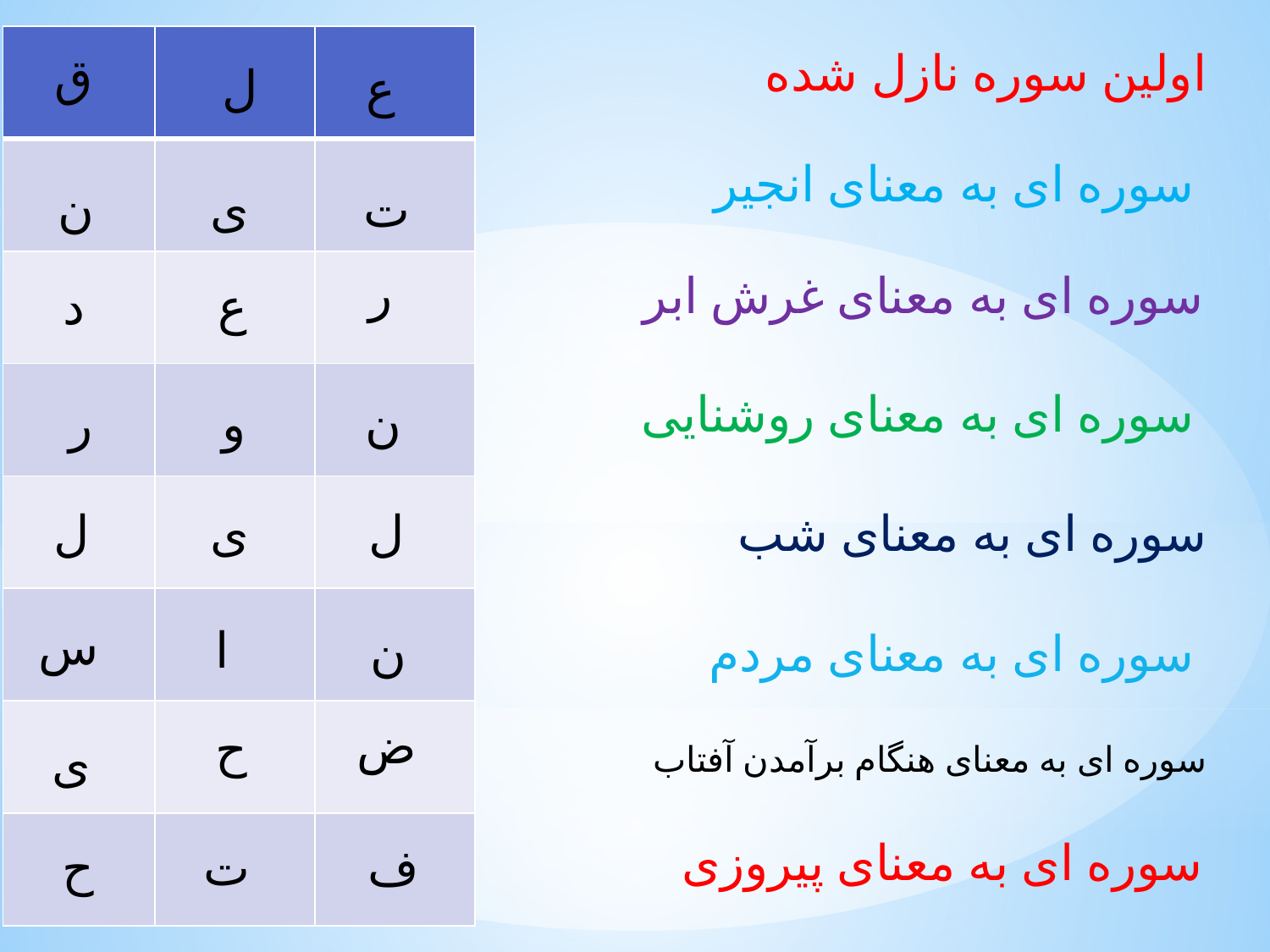

|  |  |  |
| --- | --- | --- |
|  |  |  |
|  |  |  |
|  |  |  |
|  |  |  |
|  |  |  |
|  |  |  |
|  |  |  |
اولین سوره نازل شده
ق
ل
ع
سوره ای به معنای انجیر
ن
ی
ت

ر
سوره ای به معنای غرش ابر
د
ع
سوره ای به معنای روشنایی
ر
و
ن
ل
ی
ل
سوره ای به معنای شب
س
ا
ن
سوره ای به معنای مردم
ض
ح
ی
سوره ای به معنای هنگام برآمدن آفتاب
سوره ای به معنای پیروزی
ح
ت
ف